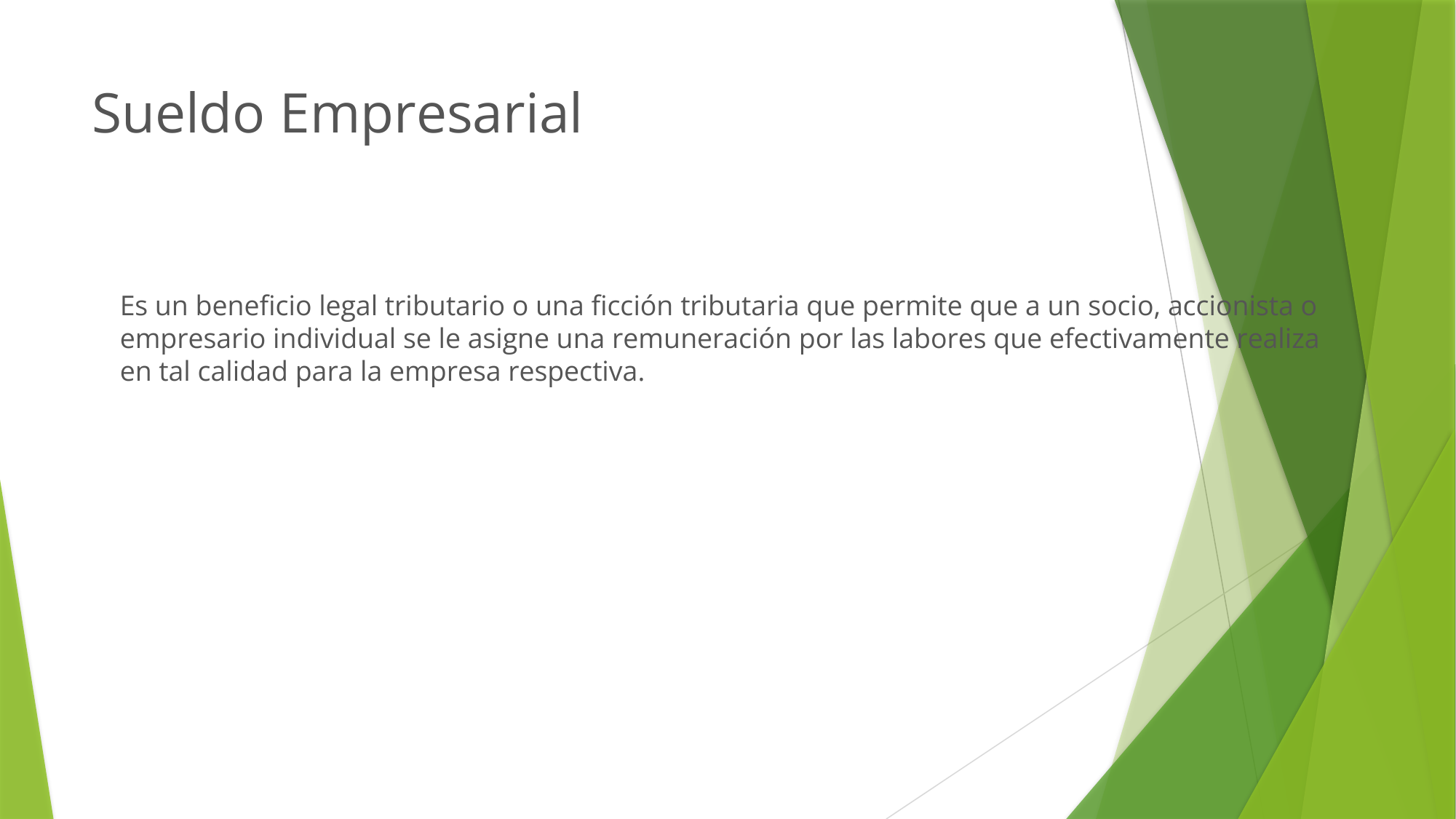

# Sueldo Empresarial
Es un beneficio legal tributario o una ficción tributaria que permite que a un socio, accionista o empresario individual se le asigne una remuneración por las labores que efectivamente realiza en tal calidad para la empresa respectiva.